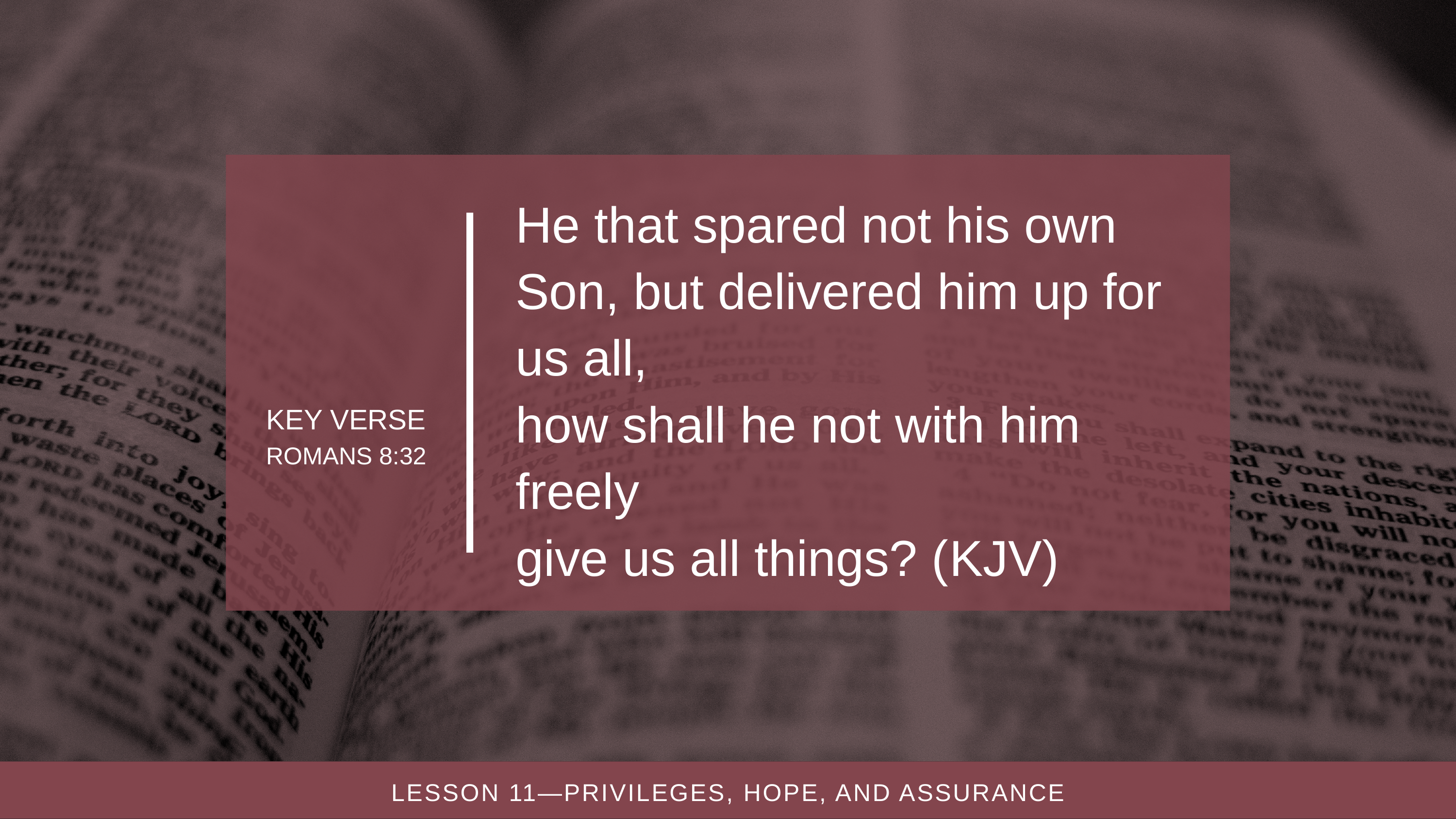

He that spared not his own Son, but delivered him up for us all,
how shall he not with him freely
give us all things? (kjv)